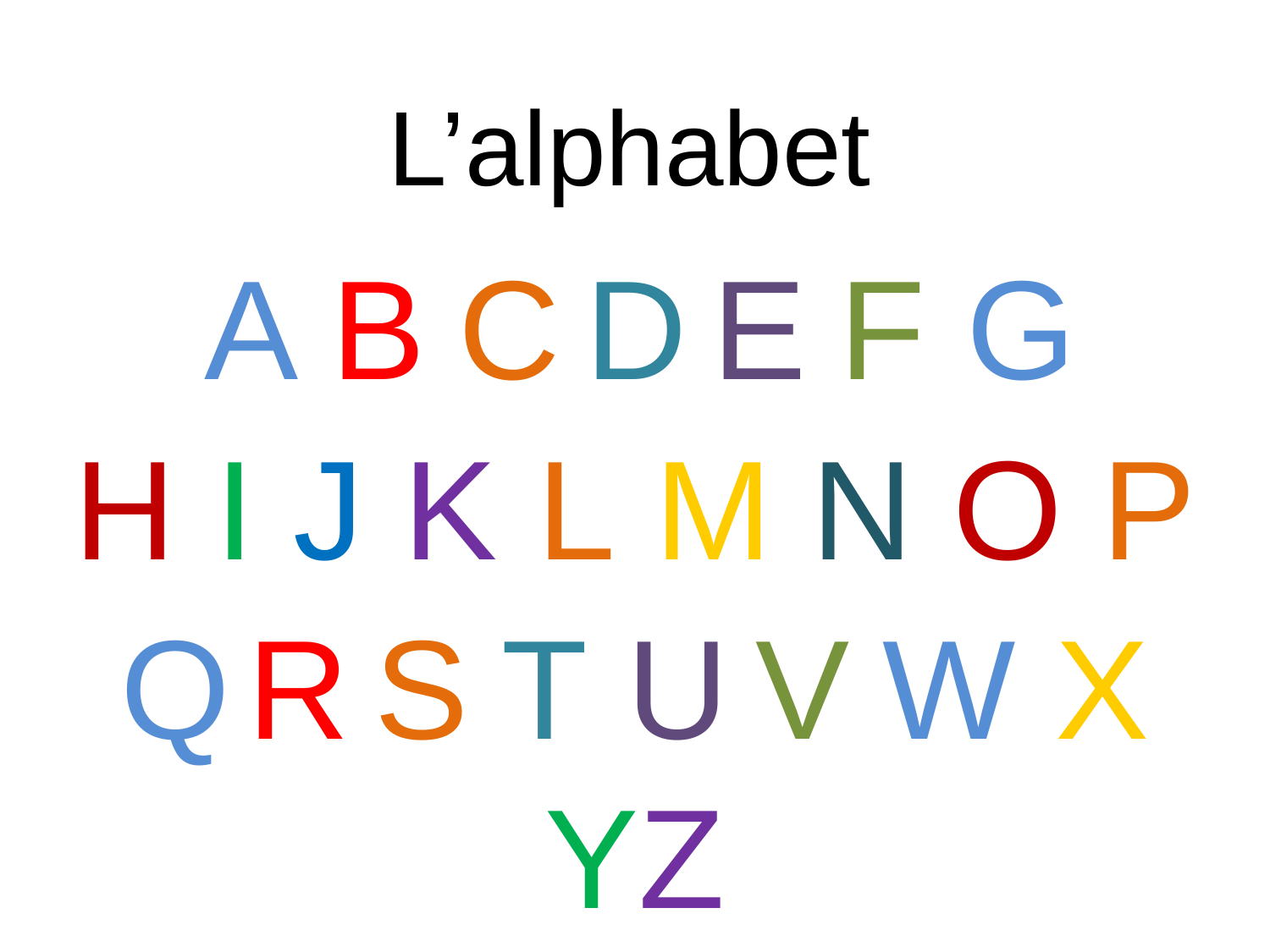

L’alphabet
A	B	C	D	E	F	G
H I J K L M N O P
Q	R	S	T U	V	W X YZ